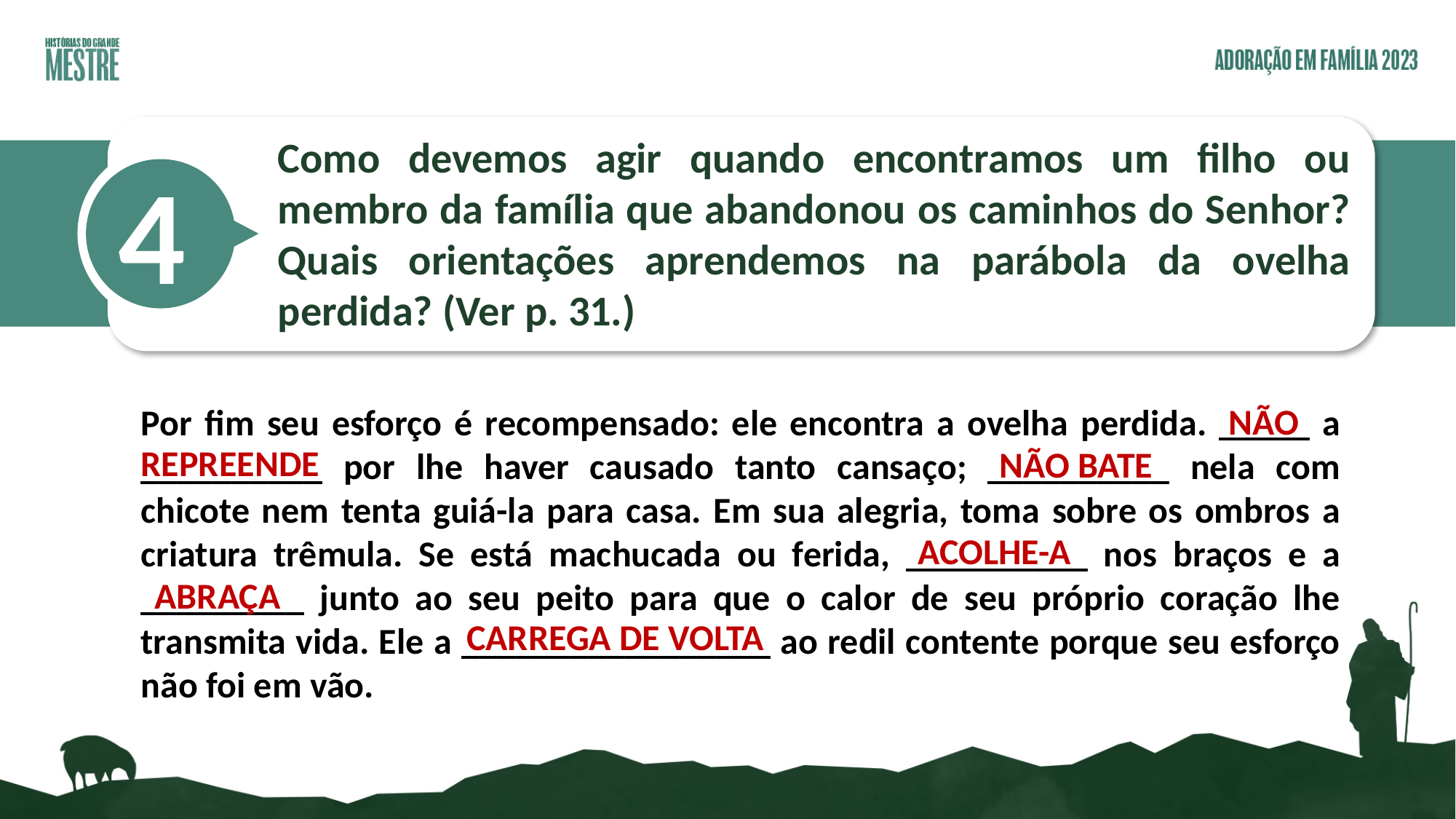

Como devemos agir quando encontramos um filho ou membro da família que abandonou os caminhos do Senhor? Quais orientações aprendemos na parábola da ovelha perdida? (Ver p. 31.)
4
NÃO
Por fim seu esforço é recompensado: ele encontra a ovelha perdida. _____ a __________ por lhe haver causado tanto cansaço; __________ nela com chicote nem tenta guiá-la para casa. Em sua alegria, toma sobre os ombros a criatura trêmula. Se está machucada ou ferida, __________ nos braços e a _________ junto ao seu peito para que o calor de seu próprio coração lhe transmita vida. Ele a _________________ ao redil contente porque seu esforço não foi em vão.
REPREENDE
NÃO BATE
ACOLHE-A
ABRAÇA
CARREGA DE VOLTA